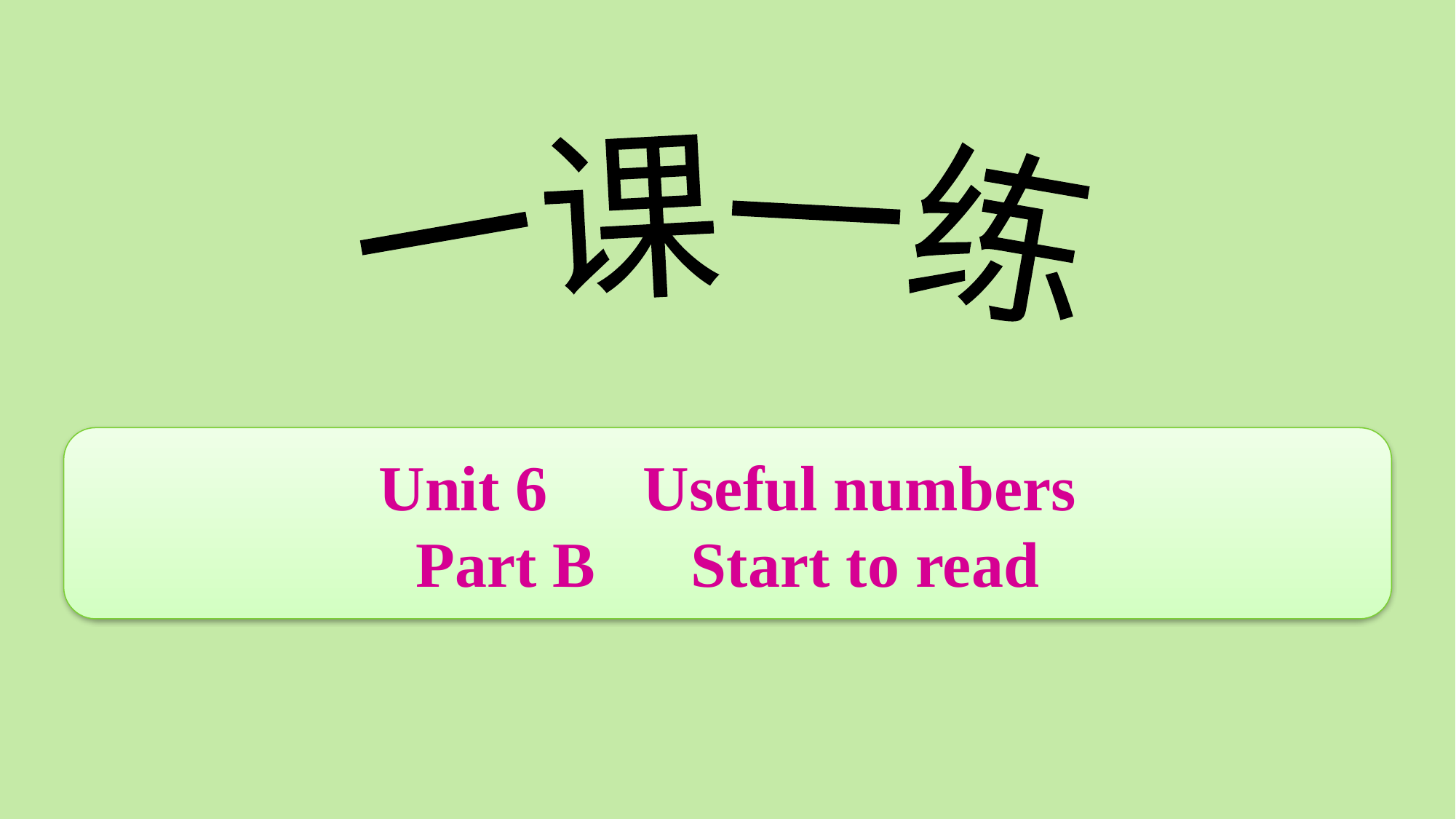

Unit 6　Useful numbers
Part B　Start to read